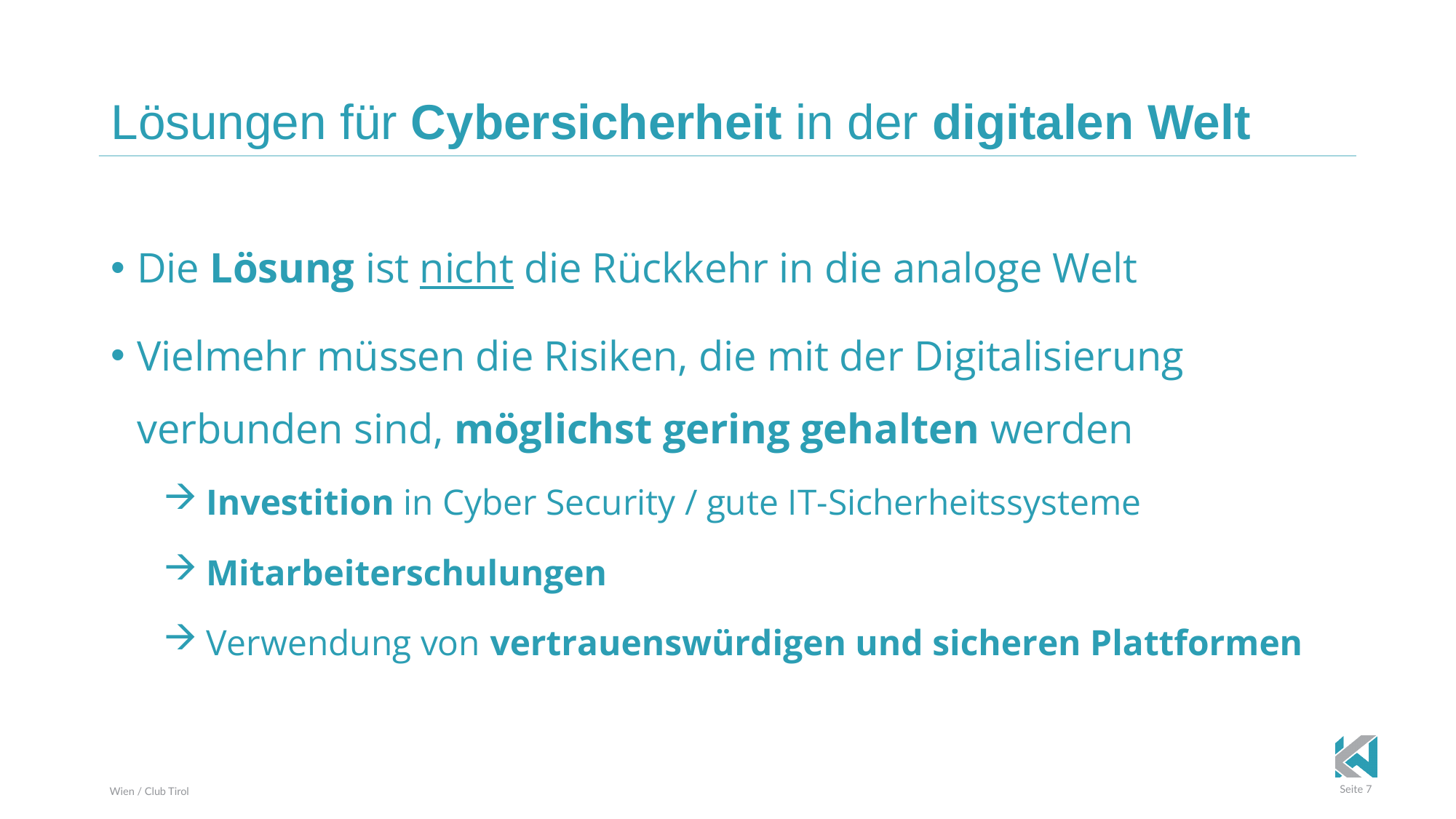

# Lösungen für Cybersicherheit in der digitalen Welt
Die Lösung ist nicht die Rückkehr in die analoge Welt
Vielmehr müssen die Risiken, die mit der Digitalisierung verbunden sind, möglichst gering gehalten werden
 Investition in Cyber Security / gute IT-Sicherheitssysteme
 Mitarbeiterschulungen
 Verwendung von vertrauenswürdigen und sicheren Plattformen